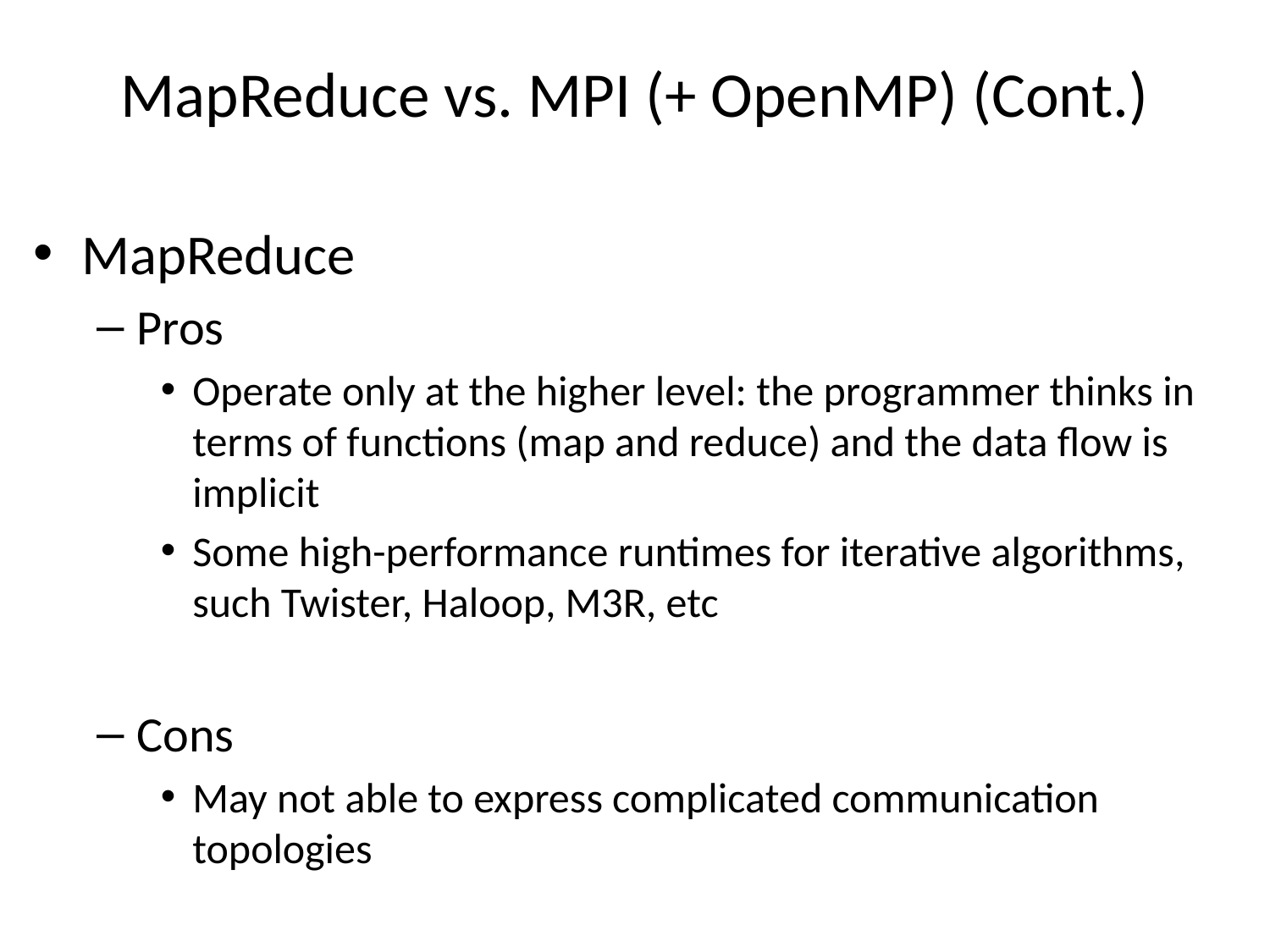

# MapReduce vs. MPI (+ OpenMP) (Cont.)
MapReduce
Pros
Operate only at the higher level: the programmer thinks in terms of functions (map and reduce) and the data flow is implicit
Some high-performance runtimes for iterative algorithms, such Twister, Haloop, M3R, etc

Cons
May not able to express complicated communication topologies